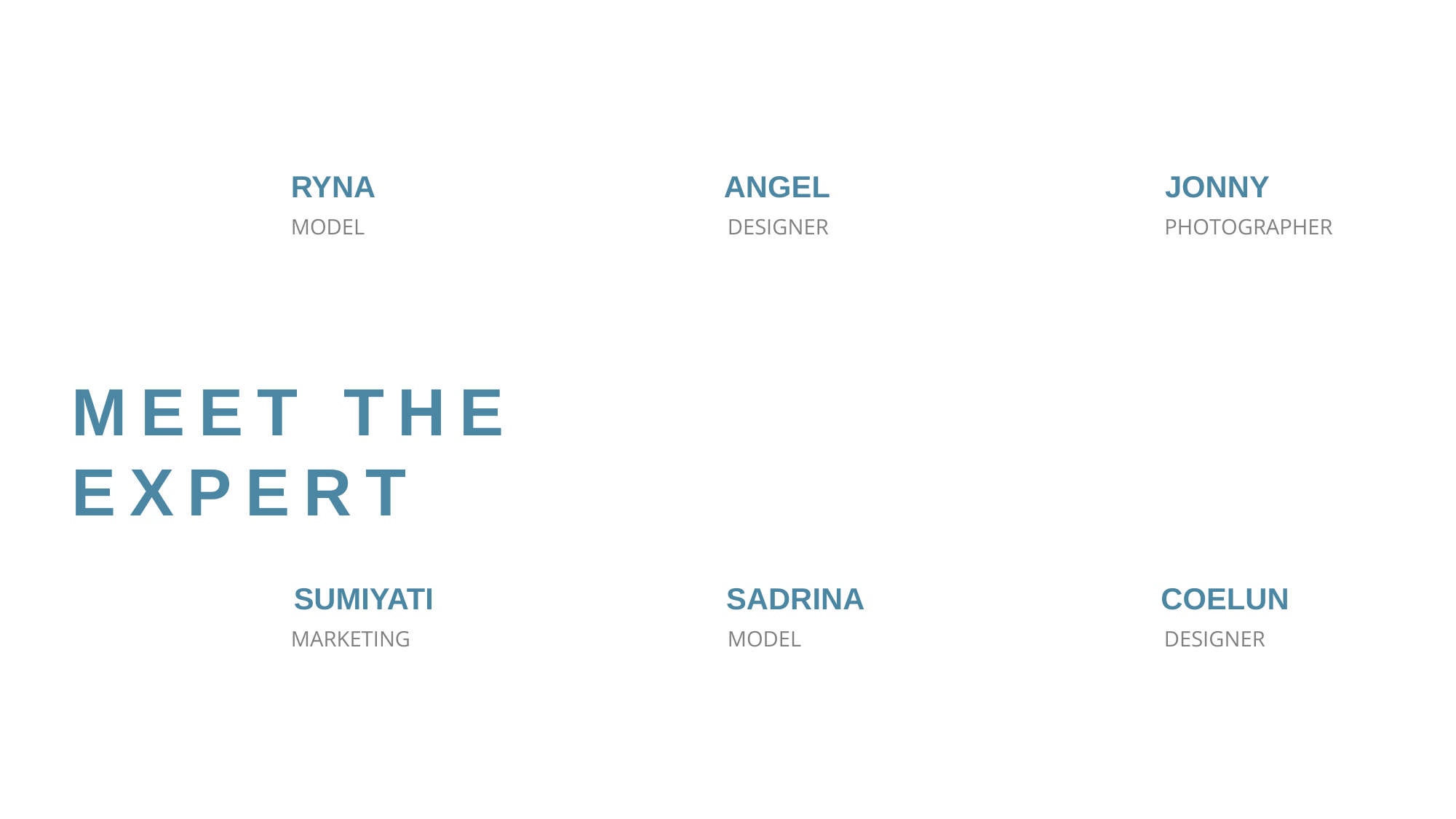

RYNA
ANGEL
JONNY
MODEL
DESIGNER
PHOTOGRAPHER
MEET THE EXPERT

SUMIYATI
SADRINA
COELUN
MARKETING
MODEL
DESIGNER